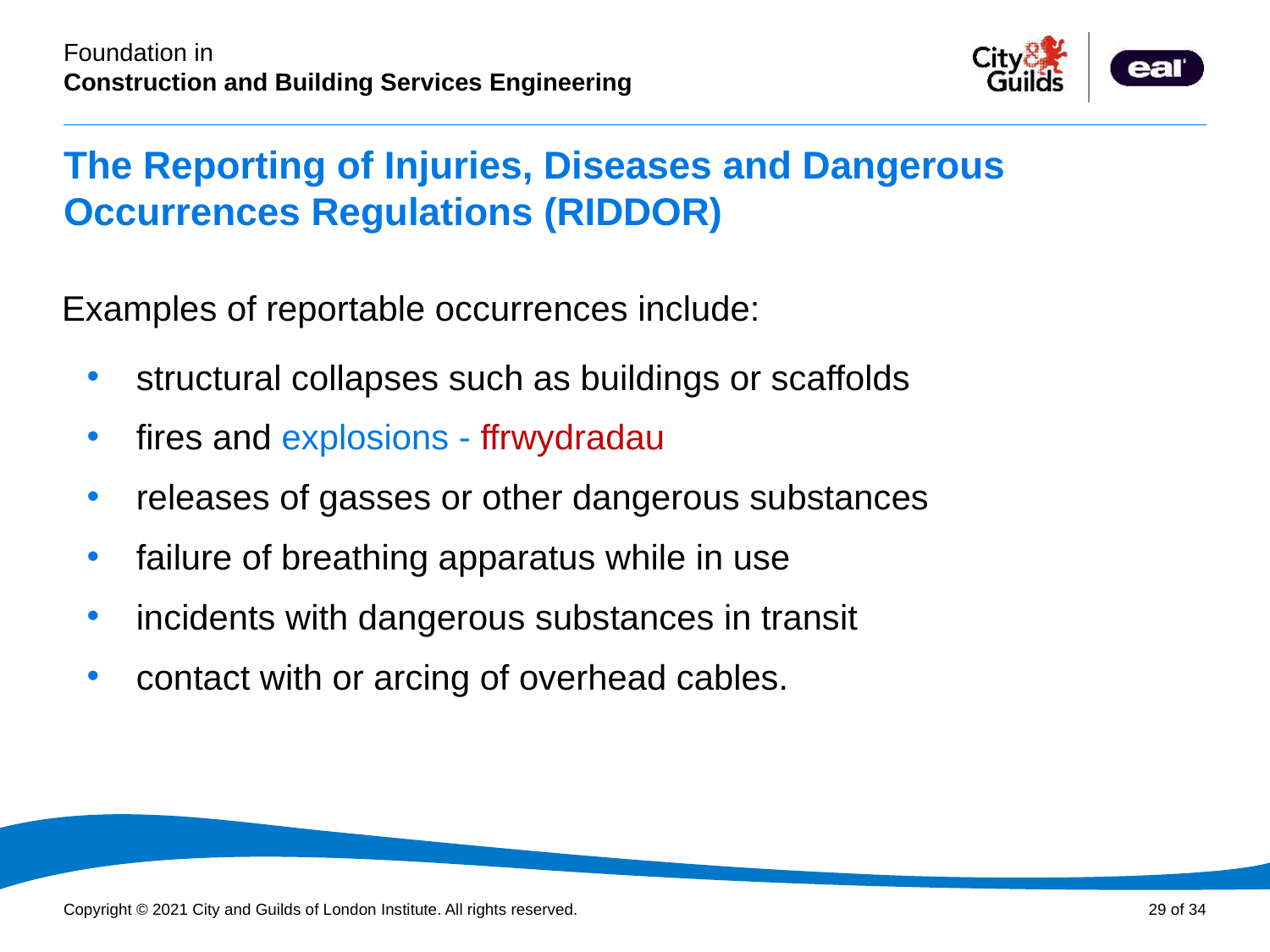

# The Reporting of Injuries, Diseases and Dangerous Occurrences Regulations (RIDDOR)
Examples of reportable occurrences include:
structural collapses such as buildings or scaffolds
fires and explosions - ffrwydradau
releases of gasses or other dangerous substances
failure of breathing apparatus while in use
incidents with dangerous substances in transit
contact with or arcing of overhead cables.